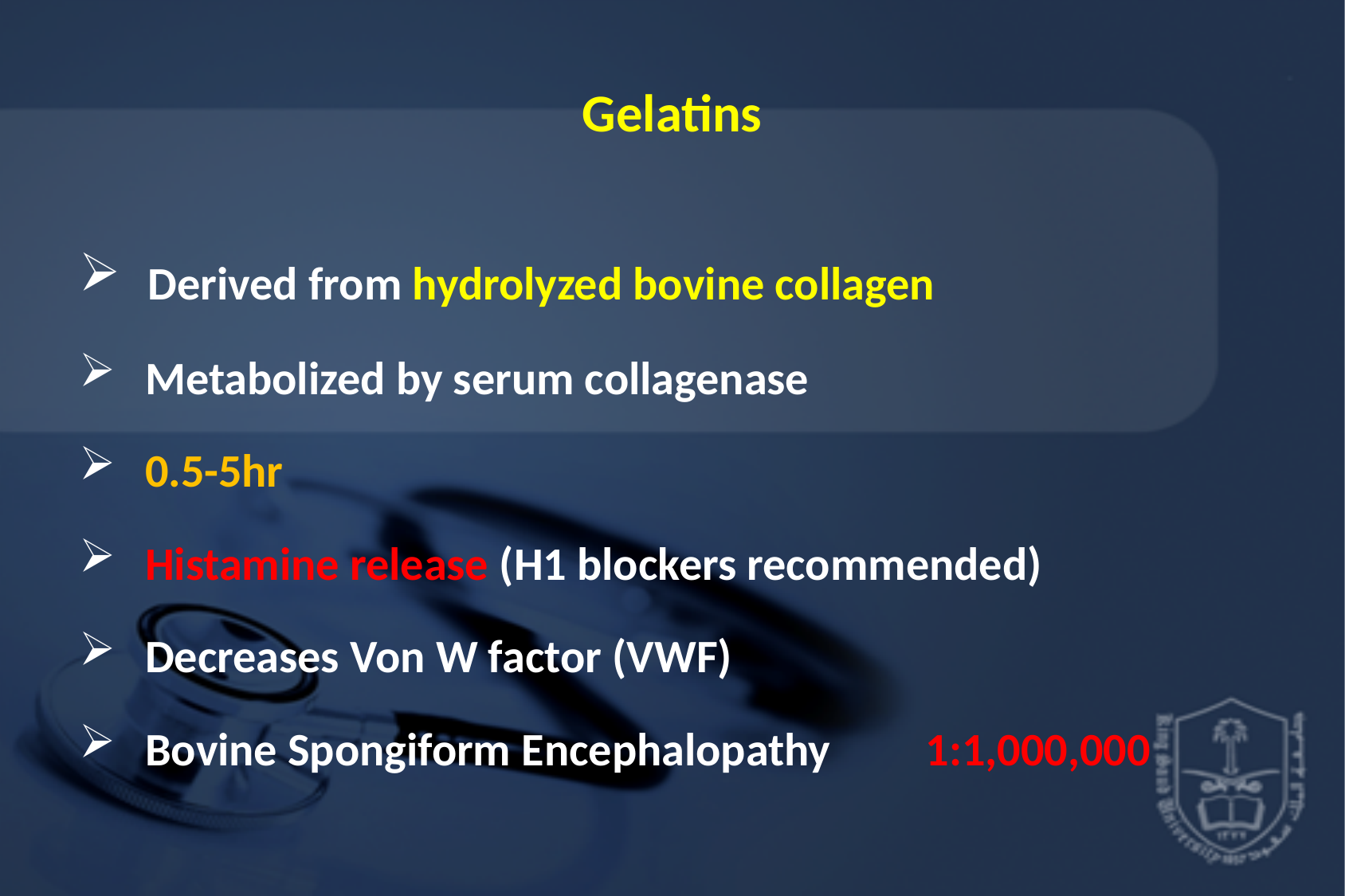

# Gelatins
  Derived from hydrolyzed bovine collagen
  Metabolized by serum collagenase
  0.5-5hr
  Histamine release (H1 blockers recommended)
  Decreases Von W factor (VWF)
  Bovine Spongiform Encephalopathy         1:1,000,000